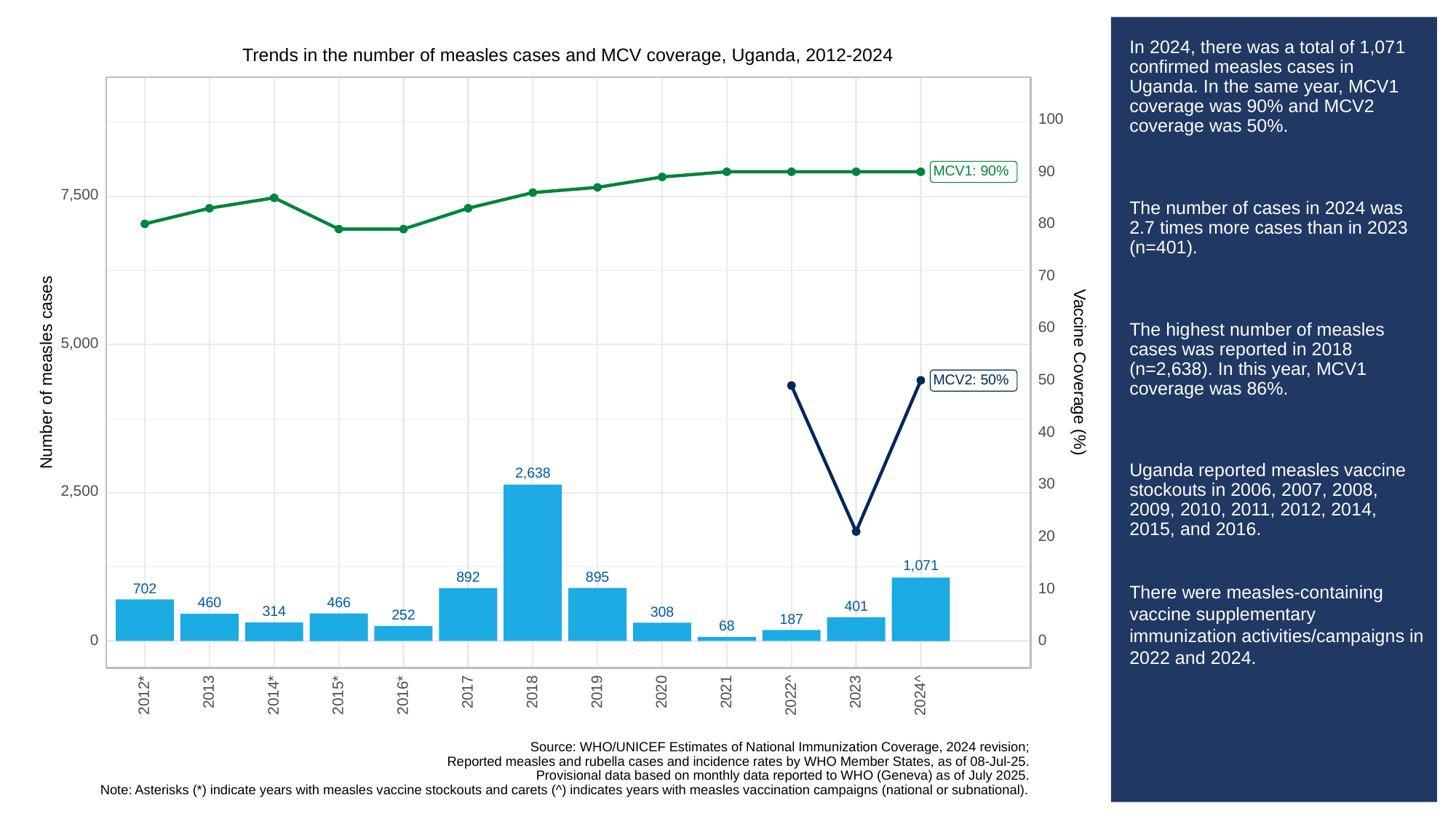

# In 2024, there was a total of 1,071 confirmed measles cases in Uganda. In the same year, MCV1 coverage was 90% and MCV2 coverage was 50%.

The number of cases in 2024 was 2.7 times more cases than in 2023 (n=401).

The highest number of measles cases was reported in 2018 (n=2,638). In this year, MCV1 coverage was 86%.

Uganda reported measles vaccine stockouts in 2006, 2007, 2008, 2009, 2010, 2011, 2012, 2014, 2015, and 2016.

There were measles-containing vaccine supplementary immunization activities/campaigns in 2022 and 2024.

Trends in the number of measles cases and MCV coverage, Uganda, 2012-2024

100

90
MCV1: 90%

7,500

80

70

60
5,000

Vaccine Coverage (%)
Number of measles cases

50
MCV2: 50%

40
2,638
30

2,500

20
1,071

895
892

10
702

466
460

401
314
308
252

187

68

0
0

2013
2023
2017
2018
2019
2020
2021
2012*
2014*
2015*
2016*
2022^
2024^
Source: WHO/UNICEF Estimates of National Immunization Coverage, 2024 revision;
Reported measles and rubella cases and incidence rates by WHO Member States, as of 08-Jul-25.
Provisional data based on monthly data reported to WHO (Geneva) as of July 2025.
Note: Asterisks (*) indicate years with measles vaccine stockouts and carets (^) indicates years with measles vaccination campaigns (national or subnational).